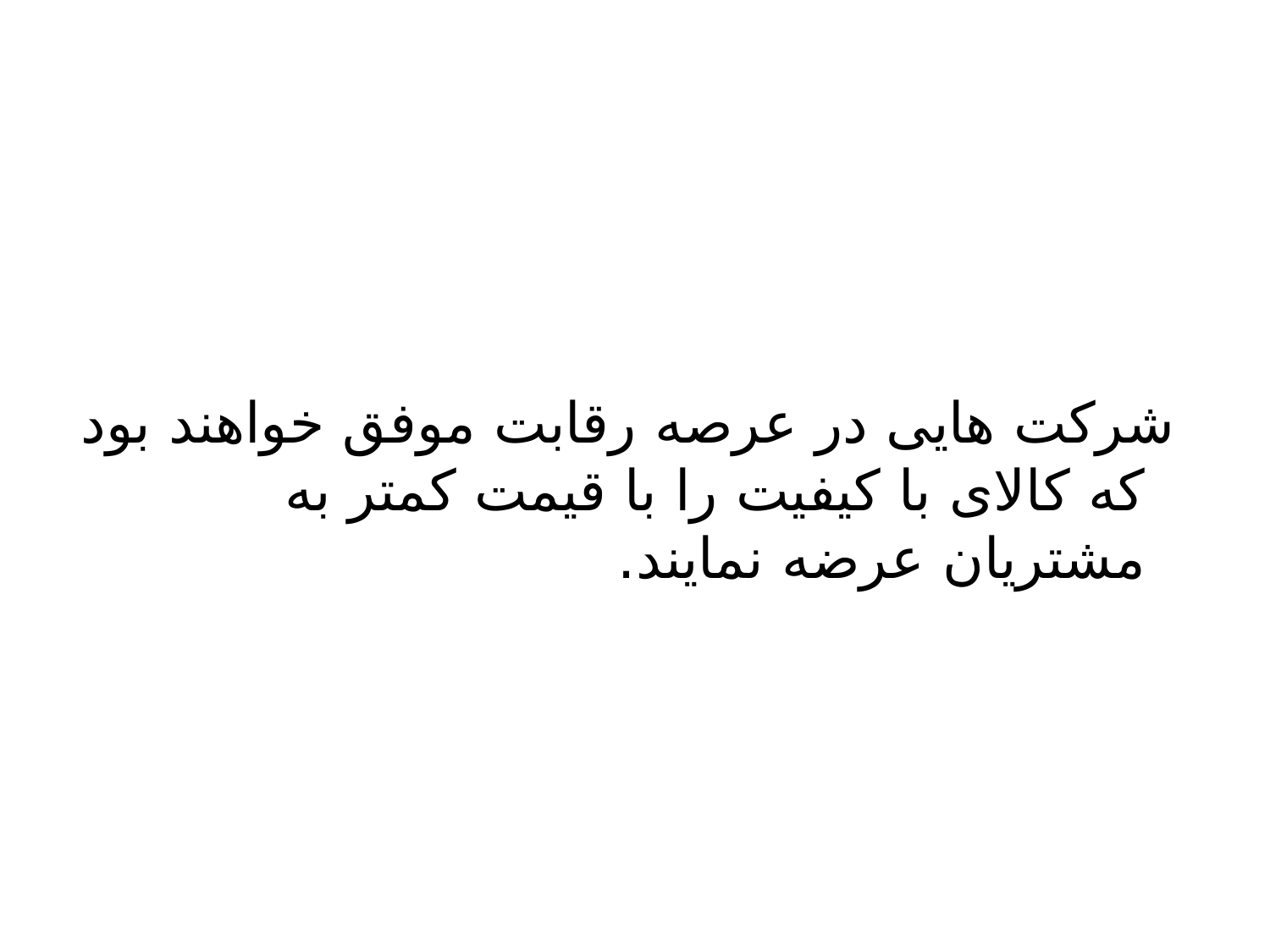

#

 شرکت هایی در عرصه رقابت موفق خواهند بود که کالای با کیفیت را با قیمت کمتر به مشتریان عرضه نمایند.